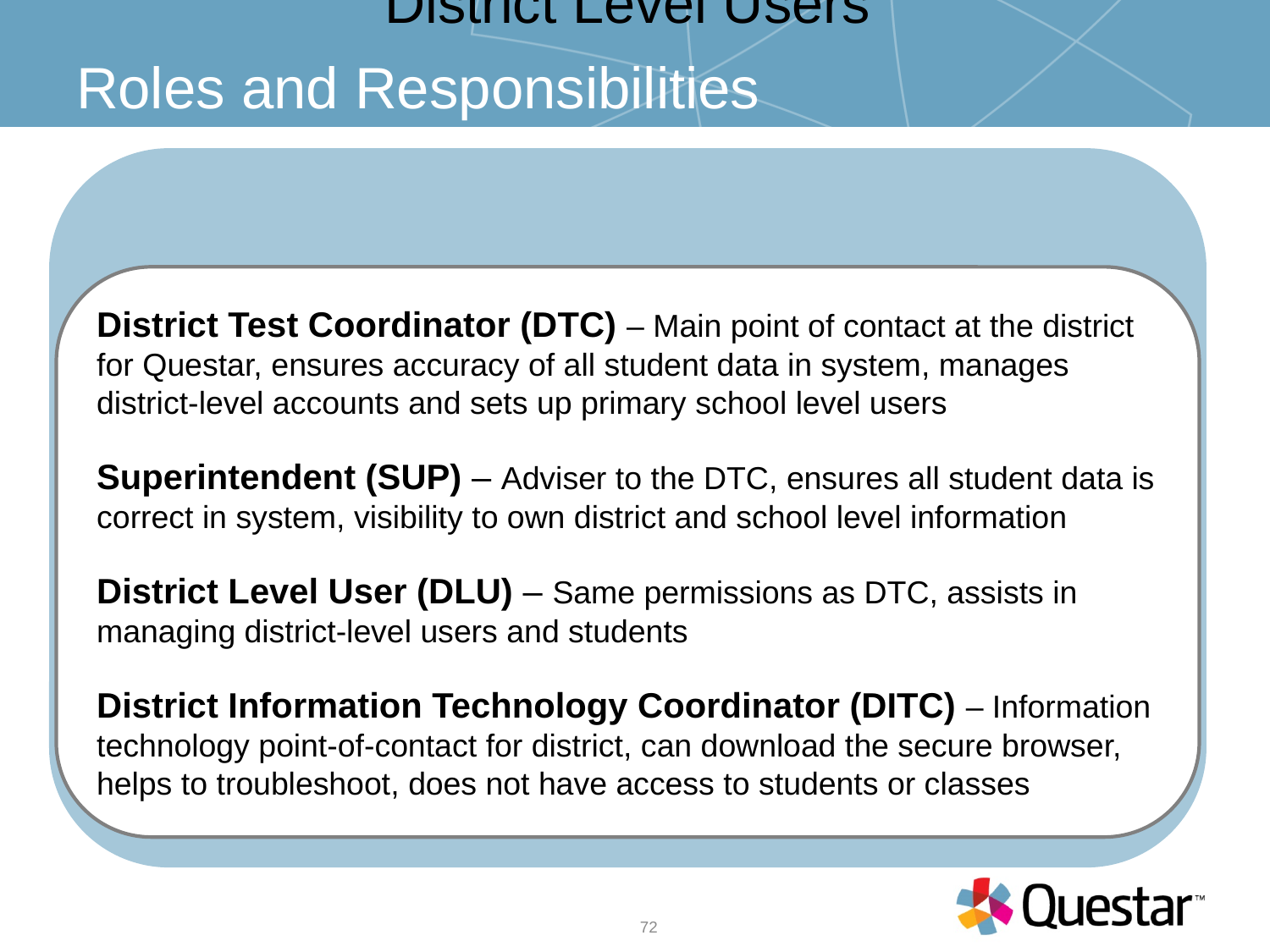

# Roles and Responsibilities
District Level Users

District Test Coordinator (DTC) – Main point of contact at the district for Questar, ensures accuracy of all student data in system, manages district-level accounts and sets up primary school level users

Superintendent (SUP) – Adviser to the DTC, ensures all student data is correct in system, visibility to own district and school level information

District Level User (DLU) – Same permissions as DTC, assists in managing district-level users and students

District Information Technology Coordinator (DITC) – Information technology point-of-contact for district, can download the secure browser, helps to troubleshoot, does not have access to students or classes
72